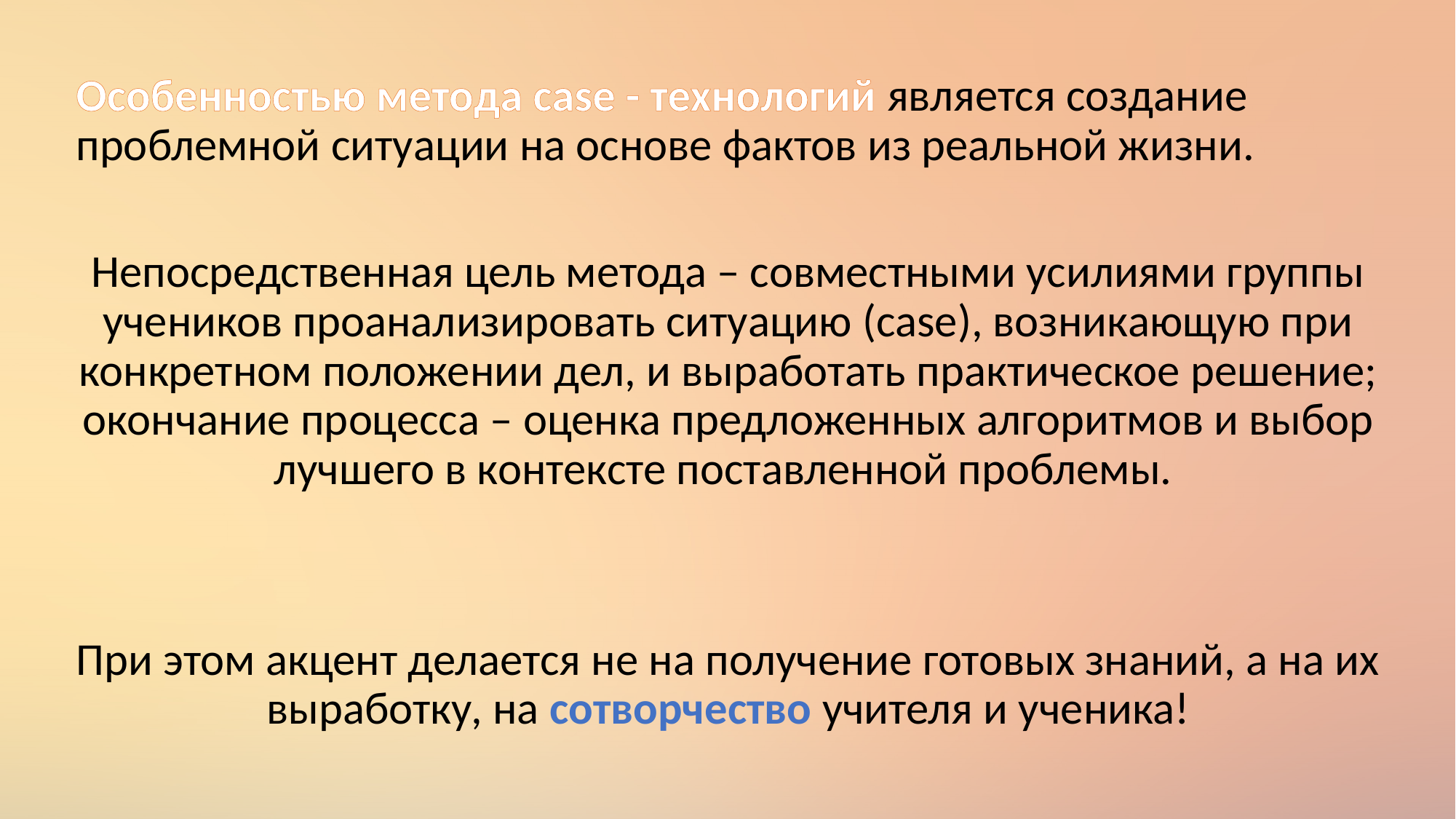

Особенностью метода case - технологий является создание проблемной ситуации на основе фактов из реальной жизни.

Непосредственная цель метода – совместными усилиями группы учеников проанализировать ситуацию (case), возникающую при конкретном положении дел, и выработать практическое решение; окончание процесса – оценка предложенных алгоритмов и выбор лучшего в контексте поставленной проблемы.

При этом акцент делается не на получение готовых знаний, а на их выработку, на сотворчество учителя и ученика!